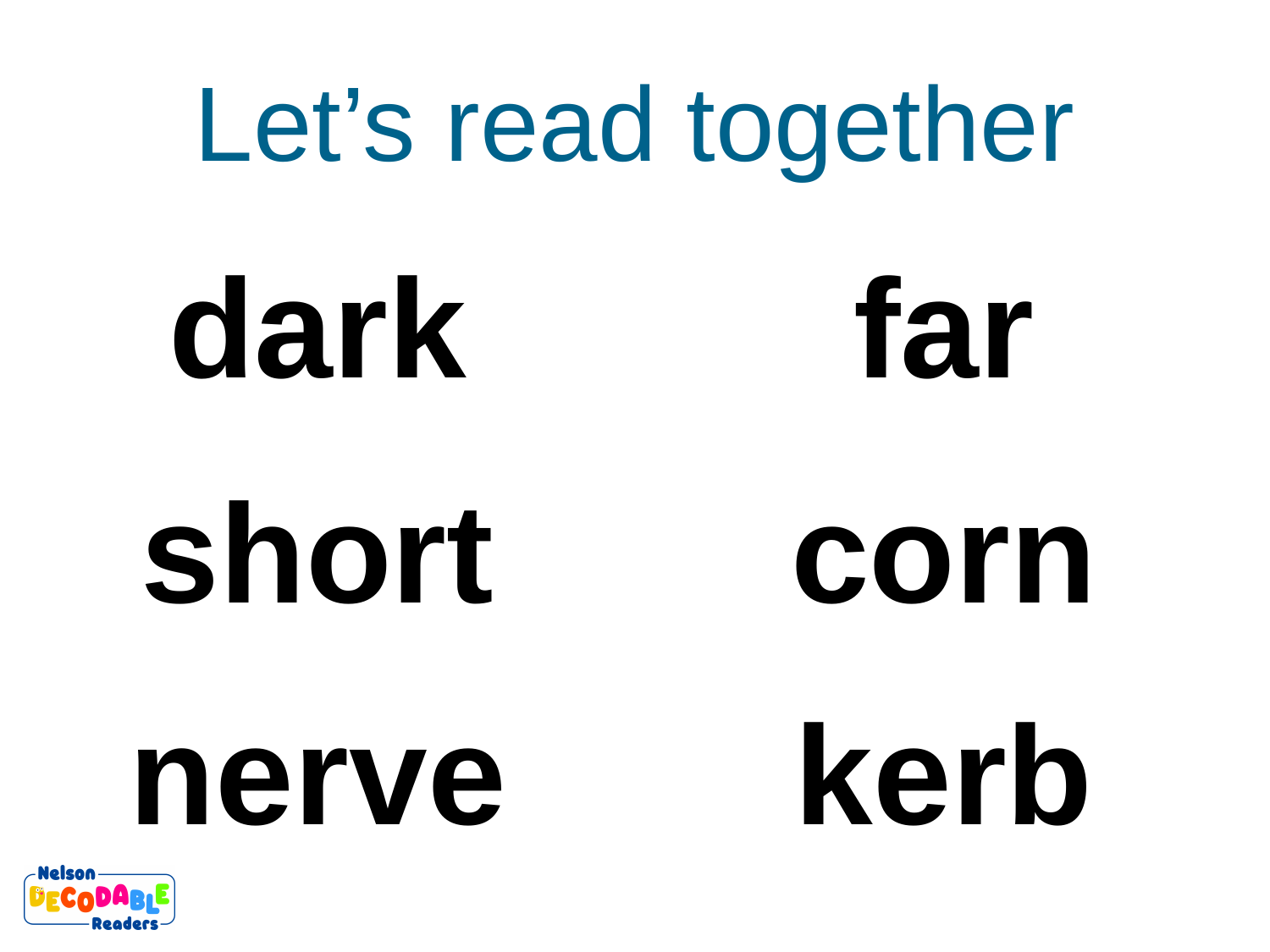

Let’s read together
dark
far
short
corn
kerb
nerve